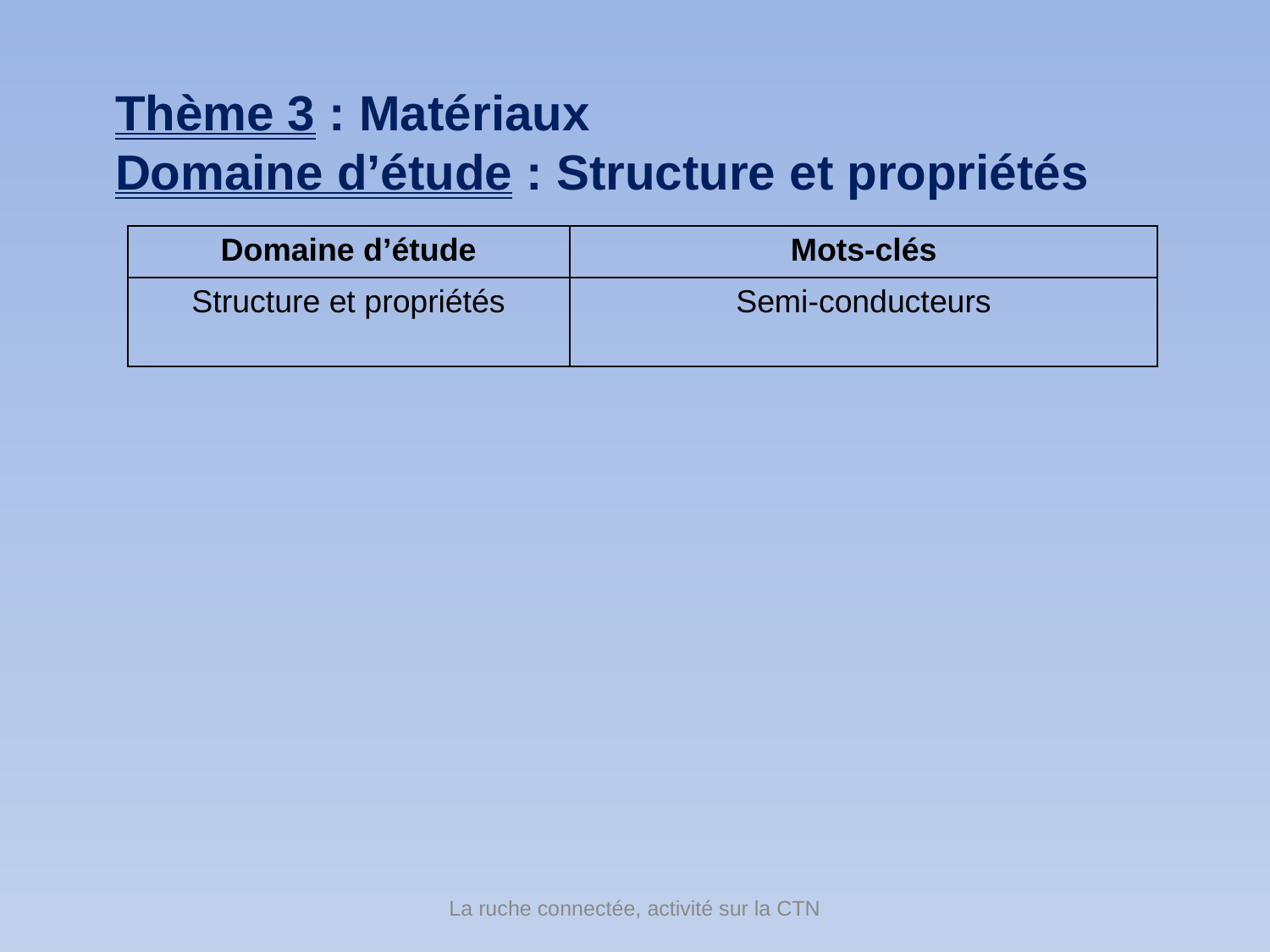

Thème 3 : Matériaux
Domaine d’étude : Structure et propriétés
| Domaine d’étude | Mots-clés |
| --- | --- |
| Structure et propriétés | Semi-conducteurs |
La ruche connectée, activité sur la CTN